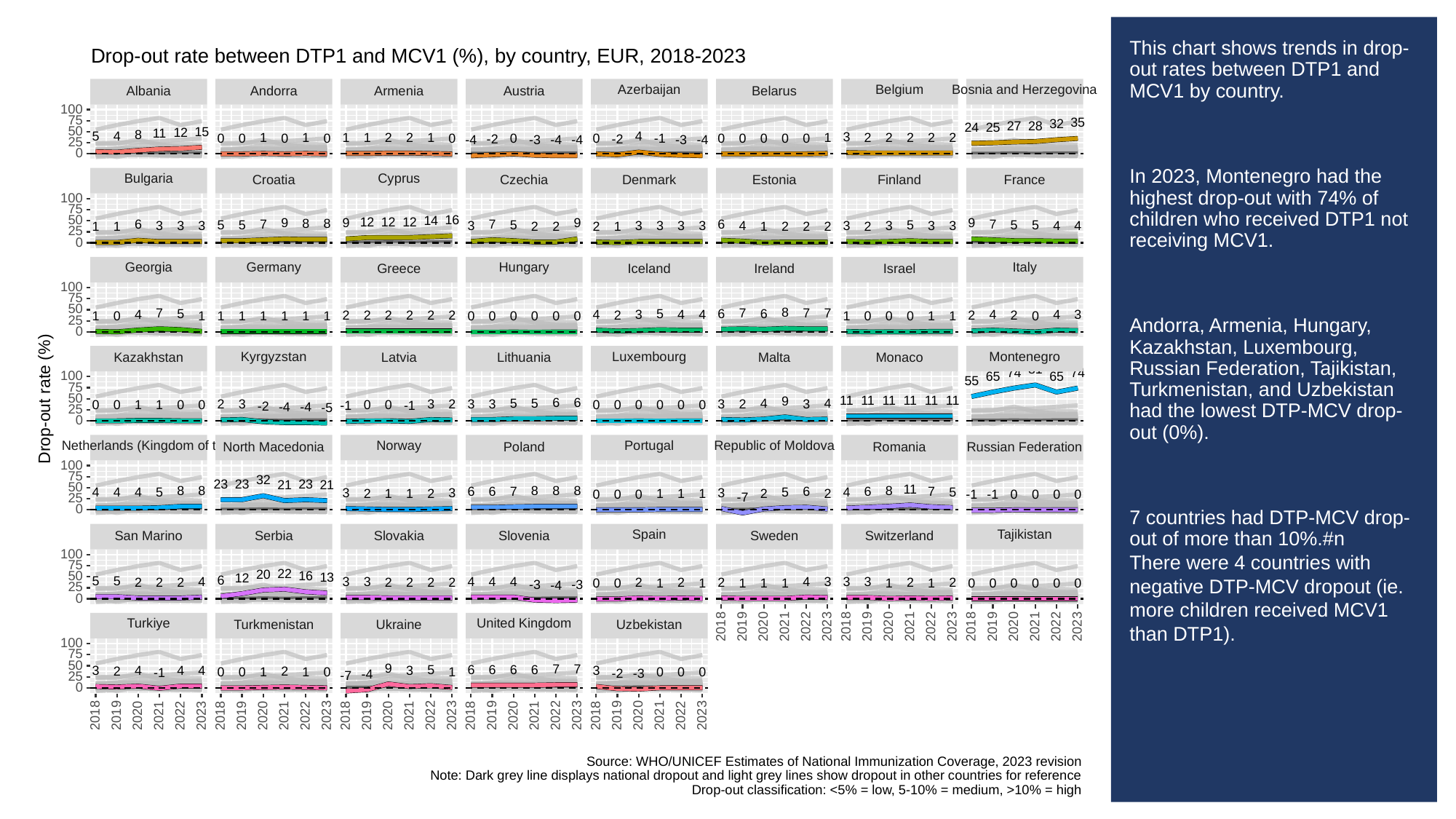

# This chart shows trends in drop-out rates between DTP1 and MCV1 by country.

In 2023, Montenegro had the highest drop-out with 74% of children who received DTP1 not receiving MCV1.

Andorra, Armenia, Hungary, Kazakhstan, Luxembourg, Russian Federation, Tajikistan, Turkmenistan, and Uzbekistan had the lowest DTP-MCV drop-out (0%).

7 countries had DTP-MCV drop-out of more than 10%.#n
There were 4 countries with negative DTP-MCV dropout (ie. more children received MCV1 than DTP1).

Drop-out rate between DTP1 and MCV1 (%), by country, EUR, 2018-2023

Azerbaijan
Belgium
Bosnia and Herzegovina
Albania
Andorra
Armenia
Austria
Belarus

100

75

35
32

28
27
25
24

50
15
12
11
8

5
4
4
3
2
2
2
2
2
2
2
1
1
1
1
1
1
0
0
0
0
0
0
0
0
0
0
0
0
-1
-2
-2
-3
-3
-4
-4
-4
-4

25

0

Cyprus
Bulgaria
Croatia
Czechia
Denmark
Estonia
Finland
France

100

75

50
16
14
12
12
12
9
9
9
9
8
8
7
7
7
6
6

5
5
5
5
5
5
4
4
4
3
3
3
3
3
3
3
3
3
3
3
3
2
2
2
2
2
2
2
1
1
1
1

25

0

Georgia
Germany
Hungary
Italy
Greece
Iceland
Ireland
Israel

100

75

50
8
7
7
7
7
6
6

5
5
4
4
4
4
4
4
3
3
2
2
2
2
2
2
2
2
2
1
1
1
1
1
1
1
1
1
1
1
0
0
0
0
0
0
0
0
0
0
0

25

0

Kyrgyzstan
Luxembourg
Montenegro
Kazakhstan
Latvia
Lithuania
Malta
Monaco
81
74
74

100
65
65

55

75

Drop-out rate (%)

50
11
11
11
11
11
11
9
6
6

5
5
4
4
3
3
3
3
3
3
2
2
2
1
1
0
0
0
0
0
0
0
0
0
0
0
0
-1
-1
-2
-4
-4
-5

25

0

Netherlands (Kingdom of the)
Republic of Moldova
Norway
Portugal
North Macedonia
Poland
Romania
Russian Federation

100

75

32

23
23
23
21
21

50
11
8
8
8
8
8
8
7
7
6
6
6
6

5
5
5
4
4
4
4
3
3
3
2
2
2
2
1
1
1
1
1
0
0
0
0
0
0
0
-1
-1

-7
25

0

Spain
Tajikistan
San Marino
Serbia
Slovakia
Slovenia
Sweden
Switzerland

100

75

22
20

50
16
13
12
6

5
5
4
4
4
4
4
3
3
3
3
3
2
2
2
2
2
2
2
2
2
2
2
2
1
1
1
1
1
1
1
0
0
0
0
0
0
0
0
-3
-3
-4

25

0

Turkiye
United Kingdom
Ukraine
Uzbekistan
Turkmenistan
2023
2023
2023
2018
2019
2020
2021
2022
2018
2019
2020
2021
2022
2018
2019
2020
2021
2022

100

75

50
9
7
7
6
6
6
6

5
4
4
4
3
3
3
2
2
1
1
1
0
0
0
0
0
0
-1
-2
-3
-4

-7
25

0

2023
2023
2023
2023
2023
2018
2019
2020
2021
2022
2018
2019
2020
2021
2022
2018
2019
2020
2021
2022
2018
2019
2020
2021
2022
2018
2019
2020
2021
2022
Source: WHO/UNICEF Estimates of National Immunization Coverage, 2023 revision
Note: Dark grey line displays national dropout and light grey lines show dropout in other countries for reference
Drop-out classification: <5% = low, 5-10% = medium, >10% = high